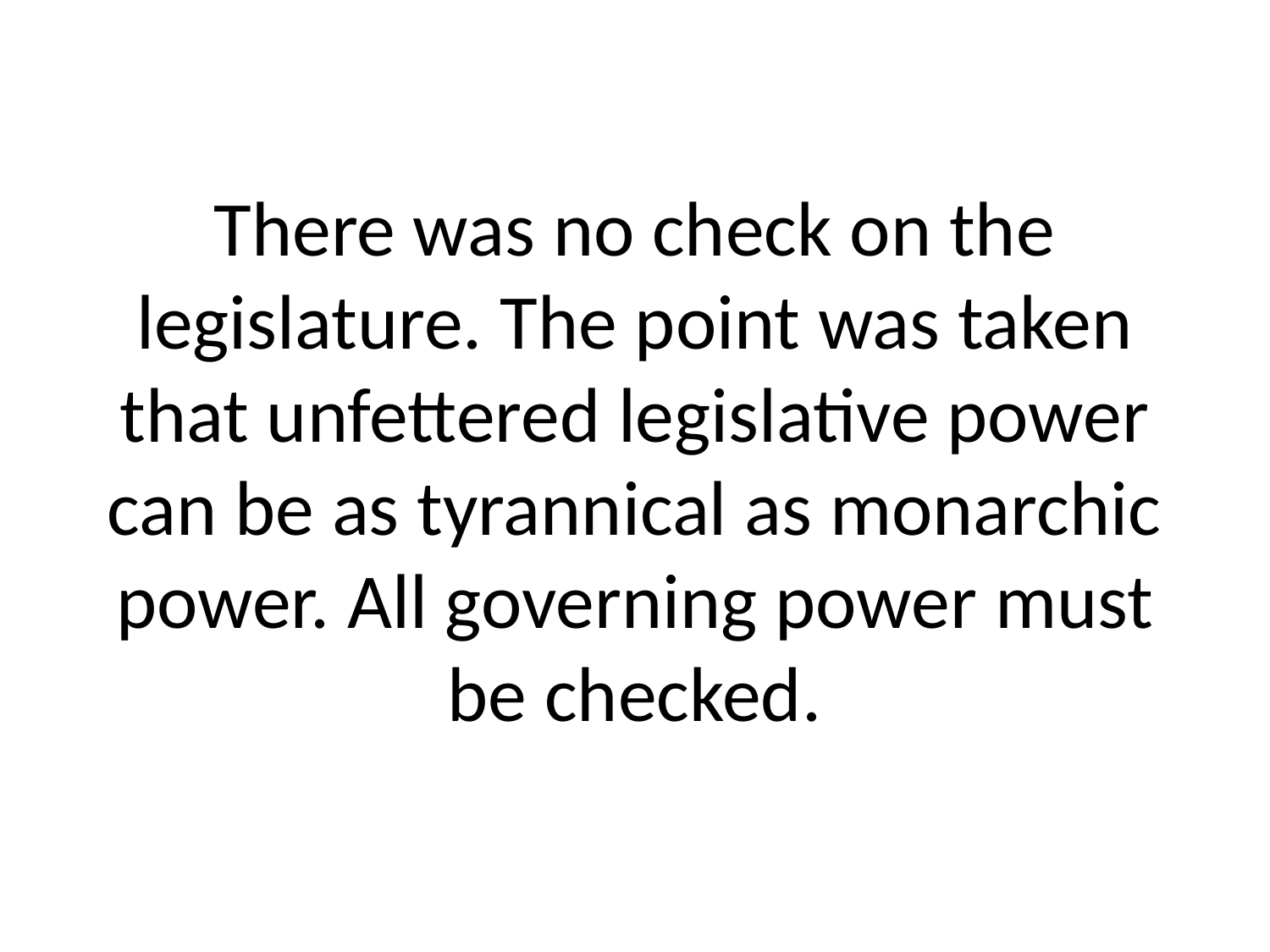

# There was no check on the legislature. The point was taken that unfettered legislative power can be as tyrannical as monarchic power. All governing power must be checked.